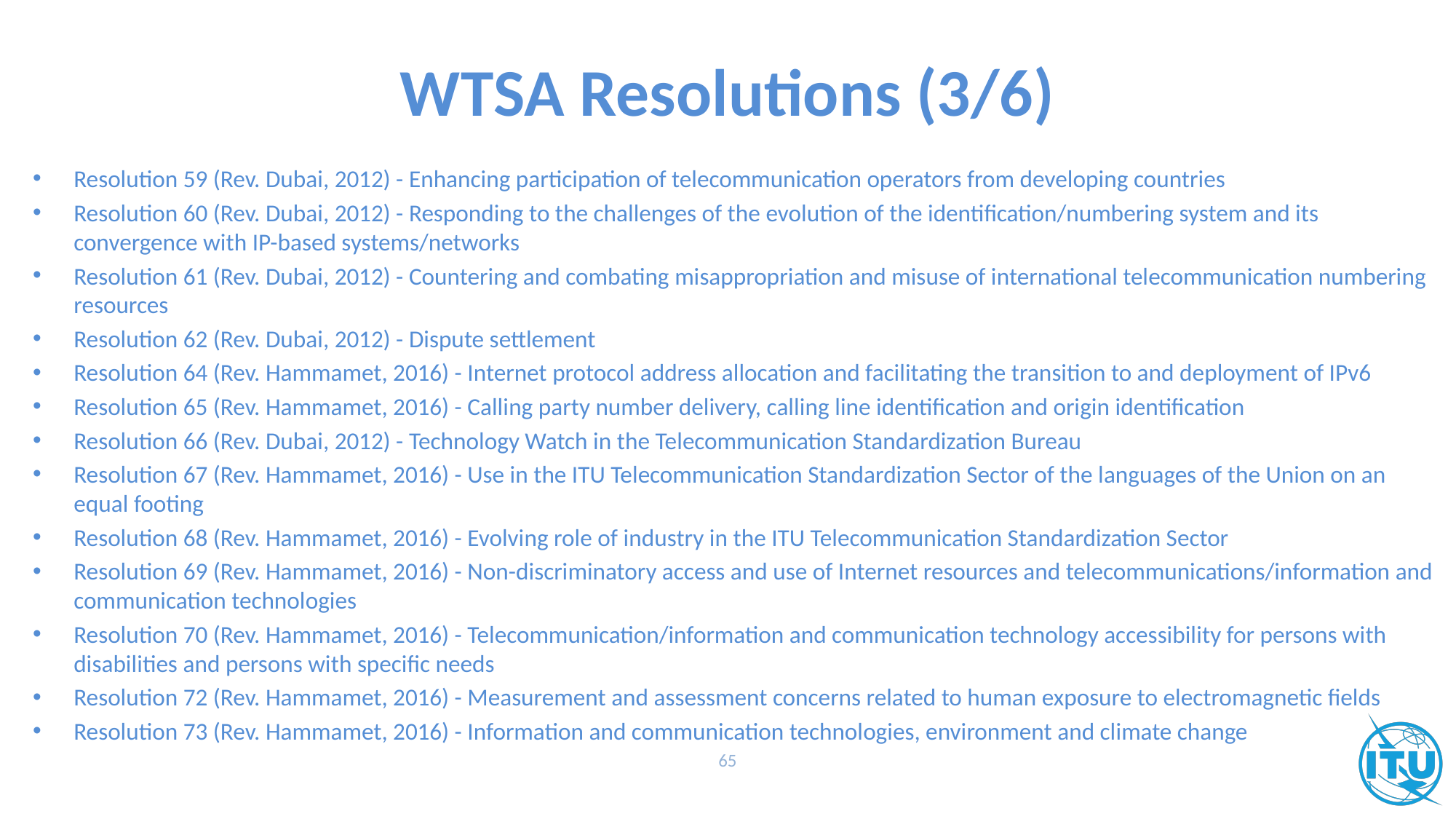

# WTSA Resolutions (3/6)
Resolution 59 (Rev. Dubai, 2012) - Enhancing participation of telecommunication operators from developing countries
Resolution 60 (Rev. Dubai, 2012) - Responding to the challenges of the evolution of the identification/numbering system and its convergence with IP-based systems/networks
Resolution 61 (Rev. Dubai, 2012) - Countering and combating misappropriation and misuse of international telecommunication numbering resources
Resolution 62 (Rev. Dubai, 2012) - Dispute settlement
Resolution 64 (Rev. Hammamet, 2016) - Internet protocol address allocation and facilitating the transition to and deployment of IPv6
Resolution 65 (Rev. Hammamet, 2016) - Calling party number delivery, calling line identification and origin identification
Resolution 66 (Rev. Dubai, 2012) - Technology Watch in the Telecommunication Standardization Bureau
Resolution 67 (Rev. Hammamet, 2016) - Use in the ITU Telecommunication Standardization Sector of the languages of the Union on an equal footing
Resolution 68 (Rev. Hammamet, 2016) - Evolving role of industry in the ITU Telecommunication Standardization Sector
Resolution 69 (Rev. Hammamet, 2016) - Non-discriminatory access and use of Internet resources and telecommunications/information and communication technologies
Resolution 70 (Rev. Hammamet, 2016) - Telecommunication/information and communication technology accessibility for persons with disabilities and persons with specific needs
Resolution 72 (Rev. Hammamet, 2016) - Measurement and assessment concerns related to human exposure to electromagnetic fields
Resolution 73 (Rev. Hammamet, 2016) - Information and communication technologies, environment and climate change
65